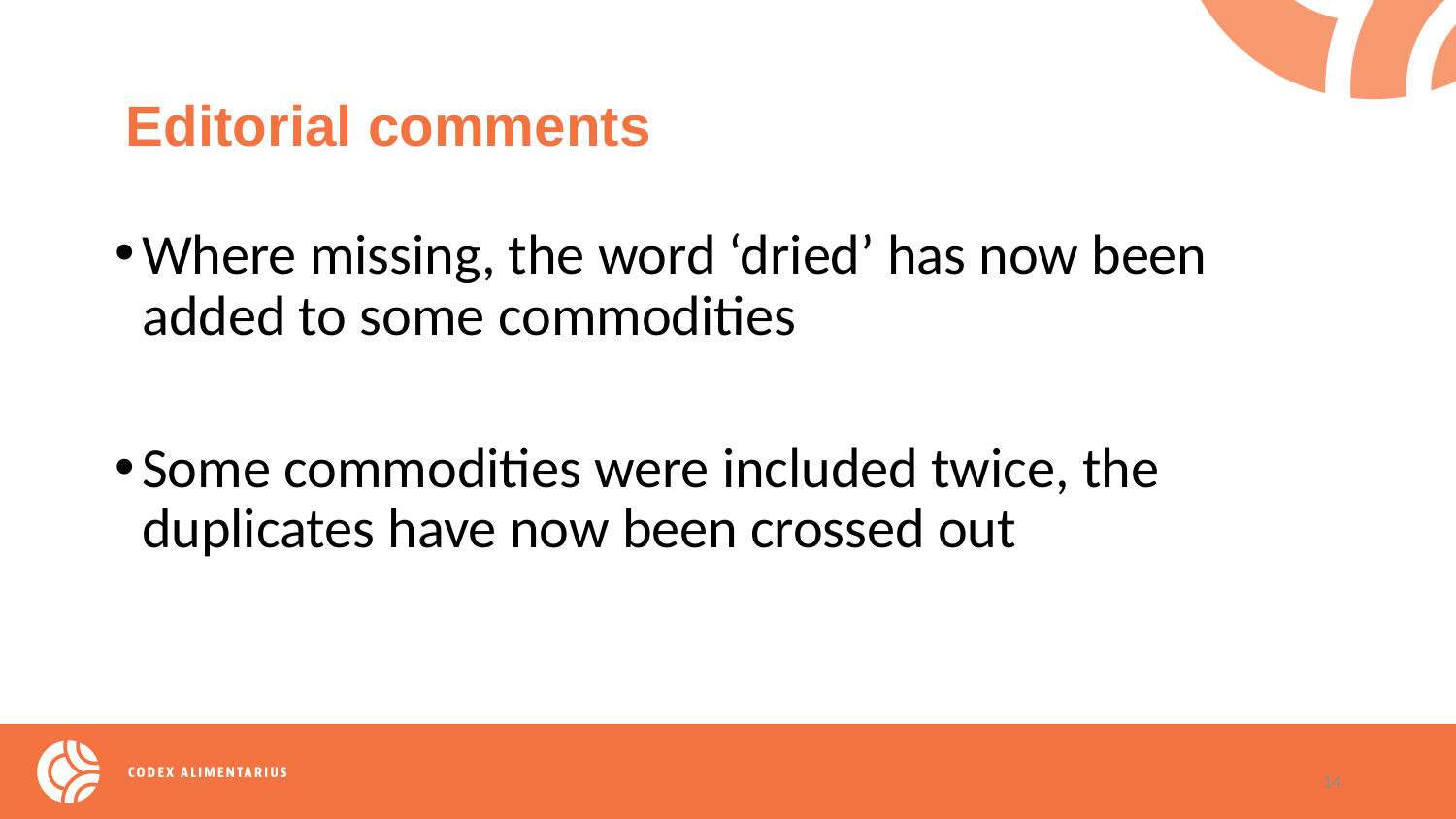

Editorial comments
Where missing, the word ‘dried’ has now been added to some commodities

Some commodities were included twice, the duplicates have now been crossed out

14